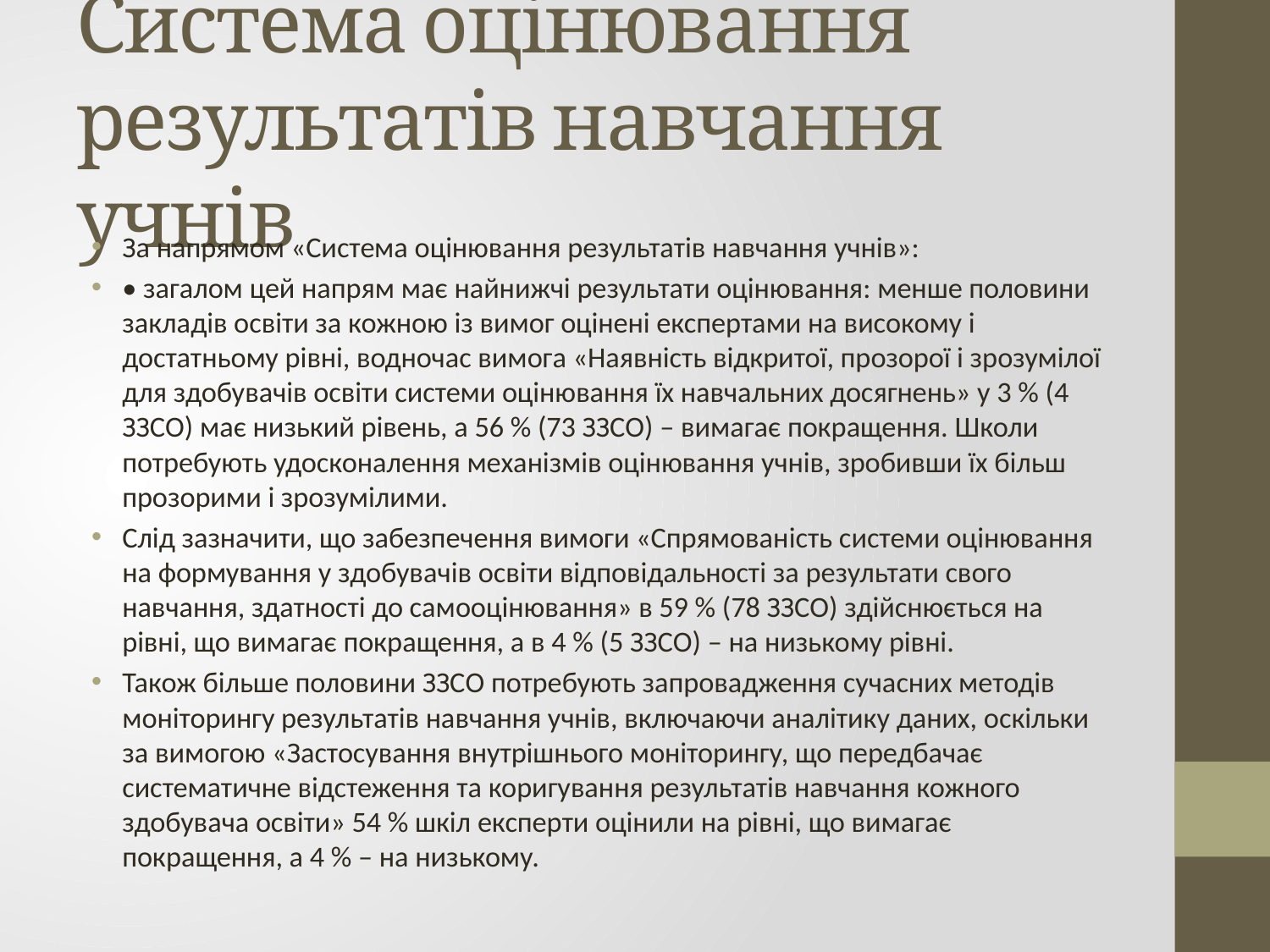

# Система оцінювання результатів навчання учнів
За напрямом «Система оцінювання результатів навчання учнів»:
• загалом цей напрям має найнижчі результати оцінювання: менше половини закладів освіти за кожною із вимог оцінені експертами на високому і достатньому рівні, водночас вимога «Наявність відкритої, прозорої і зрозумілої для здобувачів освіти системи оцінювання їх навчальних досягнень» у 3 % (4 ЗЗСО) має низький рівень, а 56 % (73 ЗЗСО) – вимагає покращення. Школи потребують удосконалення механізмів оцінювання учнів, зробивши їх більш прозорими і зрозумілими.
Слід зазначити, що забезпечення вимоги «Спрямованiсть системи оцiнювання на формування у здобувачiв освiти вiдповiдальностi за результати свого навчання, здатностi до самооцiнювання» в 59 % (78 ЗЗСО) здійснюється на рівні, що вимагає покращення, а в 4 % (5 ЗЗСО) – на низькому рівні.
Також більше половини ЗЗСО потребують запровадження сучасних методів моніторингу результатів навчання учнів, включаючи аналітику даних, оскільки за вимогою «Застосування внутрішнього моніторингу, що передбачає систематичне відстеження та коригування результатів навчання кожного здобувача освіти» 54 % шкіл експерти оцінили на рівні, що вимагає покращення, а 4 % – на низькому.